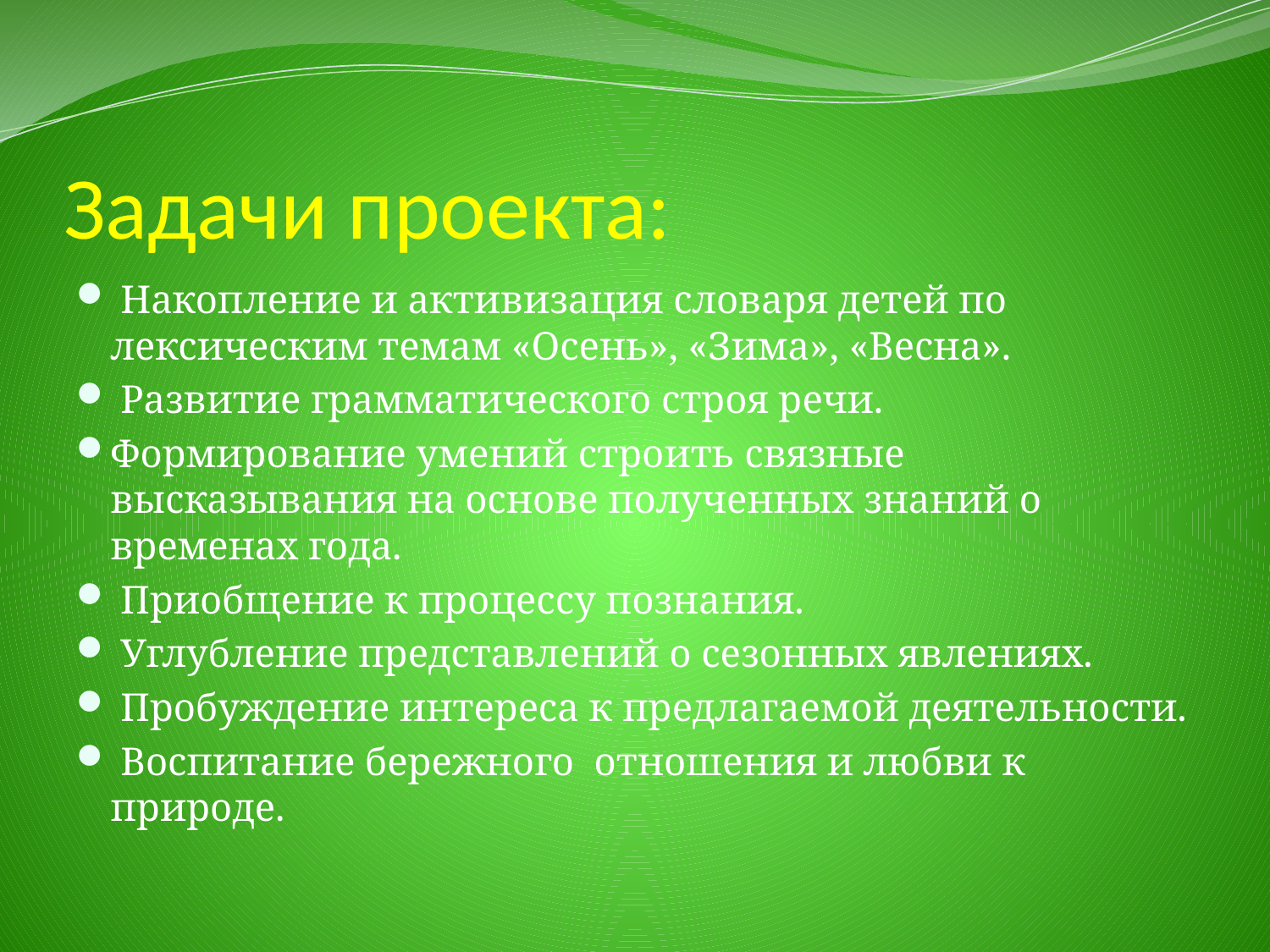

# Задачи проекта:
 Накопление и активизация словаря детей по лексическим темам «Осень», «Зима», «Весна».
 Развитие грамматического строя речи.
Формирование умений строить связные высказывания на основе полученных знаний о временах года.
 Приобщение к процессу познания.
 Углубление представлений о сезонных явлениях.
 Пробуждение интереса к предлагаемой деятельности.
 Воспитание бережного  отношения и любви к природе.